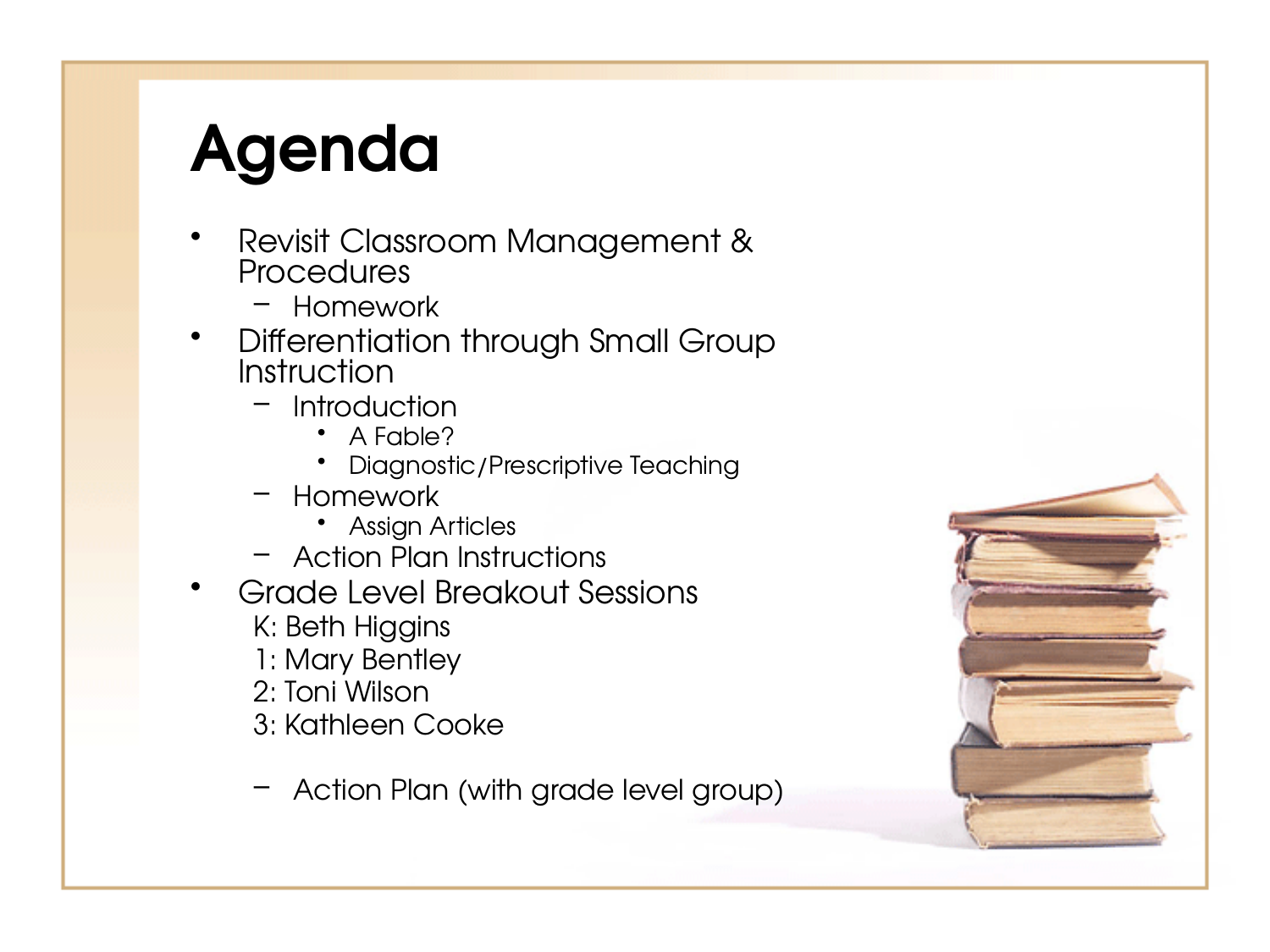

# Agenda
Revisit Classroom Management & Procedures
Homework
Differentiation through Small Group Instruction
Introduction
A Fable?
Diagnostic/Prescriptive Teaching
Homework
Assign Articles
Action Plan Instructions
Grade Level Breakout Sessions
K: Beth Higgins
1: Mary Bentley
2: Toni Wilson
3: Kathleen Cooke

Action Plan (with grade level group)